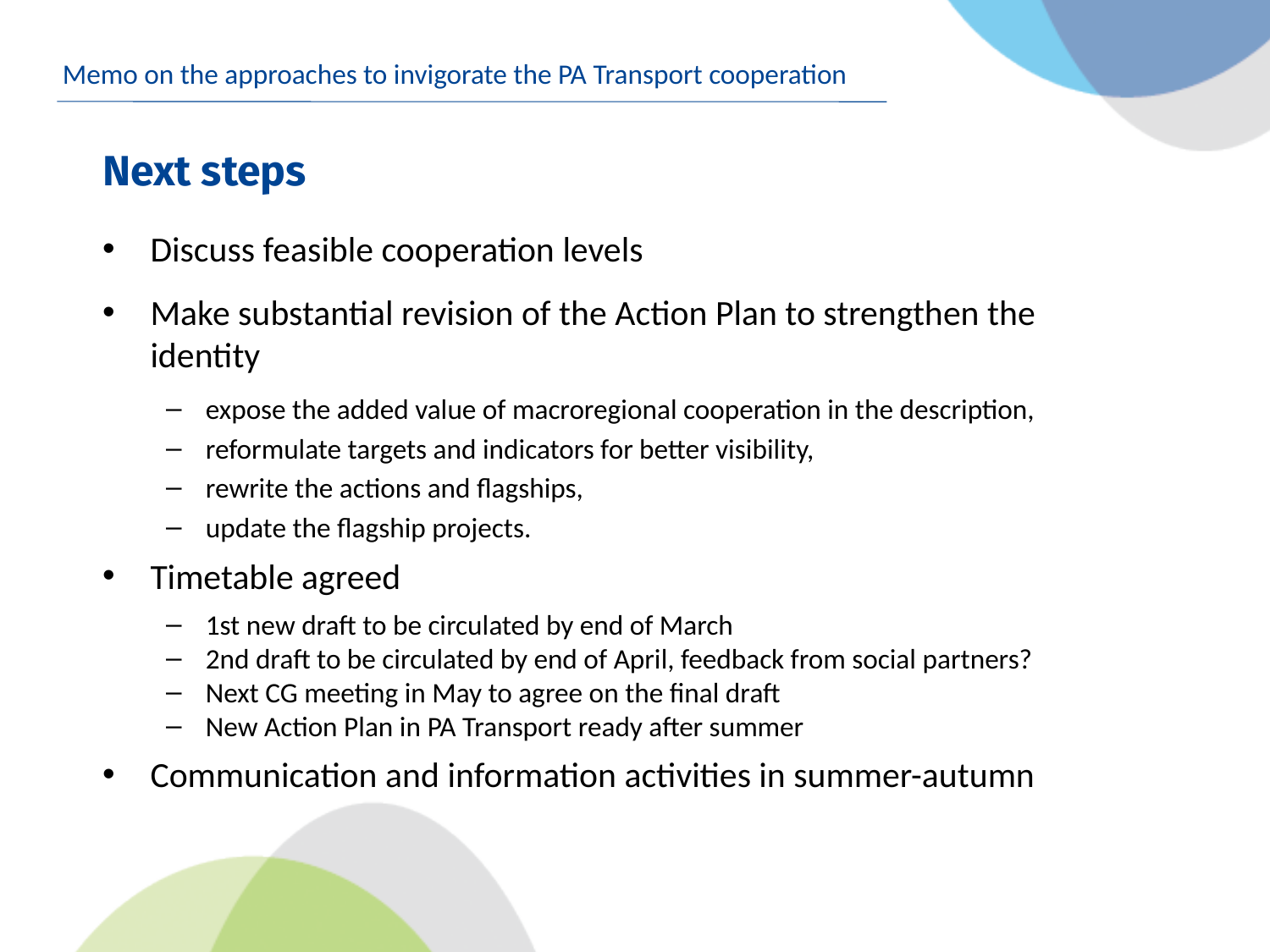

Memo on the approaches to invigorate the PA Transport cooperation
# Next steps
Discuss feasible cooperation levels
Make substantial revision of the Action Plan to strengthen the identity
expose the added value of macroregional cooperation in the description,
reformulate targets and indicators for better visibility,
rewrite the actions and flagships,
update the flagship projects.
Timetable agreed
1st new draft to be circulated by end of March
2nd draft to be circulated by end of April, feedback from social partners?
Next CG meeting in May to agree on the final draft
New Action Plan in PA Transport ready after summer
Communication and information activities in summer-autumn